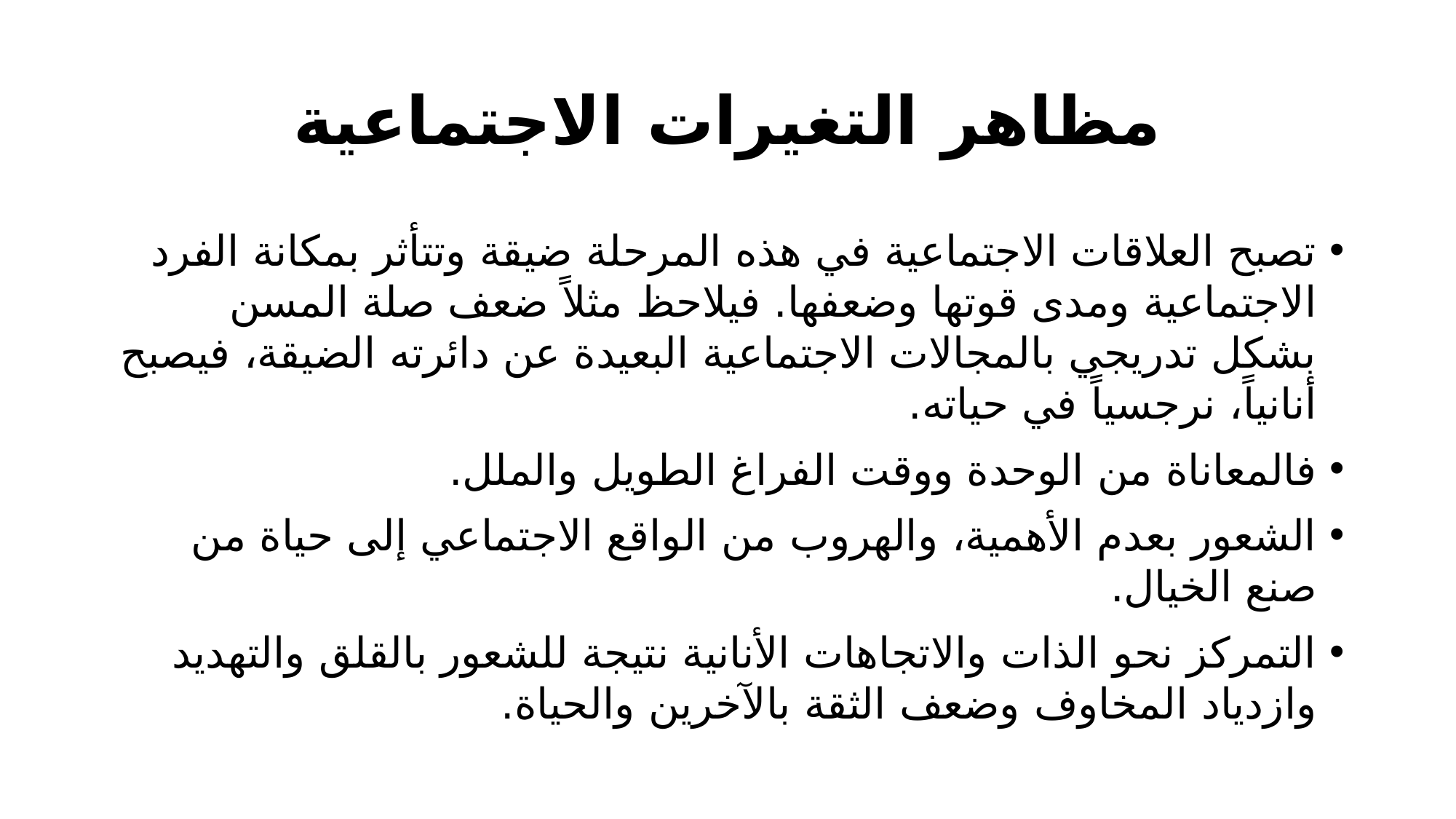

# مظاهر التغيرات الاجتماعية
تصبح العلاقات الاجتماعية في هذه المرحلة ضيقة وتتأثر بمكانة الفرد الاجتماعية ومدى قوتها وضعفها. فيلاحظ مثلاً ضعف صلة المسن بشكل تدريجي بالمجالات الاجتماعية البعيدة عن دائرته الضيقة، فيصبح أنانياً، نرجسياً في حياته.
فالمعاناة من الوحدة ووقت الفراغ الطويل والملل.
الشعور بعدم الأهمية، والهروب من الواقع الاجتماعي إلى حياة من صنع الخيال.
التمركز نحو الذات والاتجاهات الأنانية نتيجة للشعور بالقلق والتهديد وازدياد المخاوف وضعف الثقة بالآخرين والحياة.